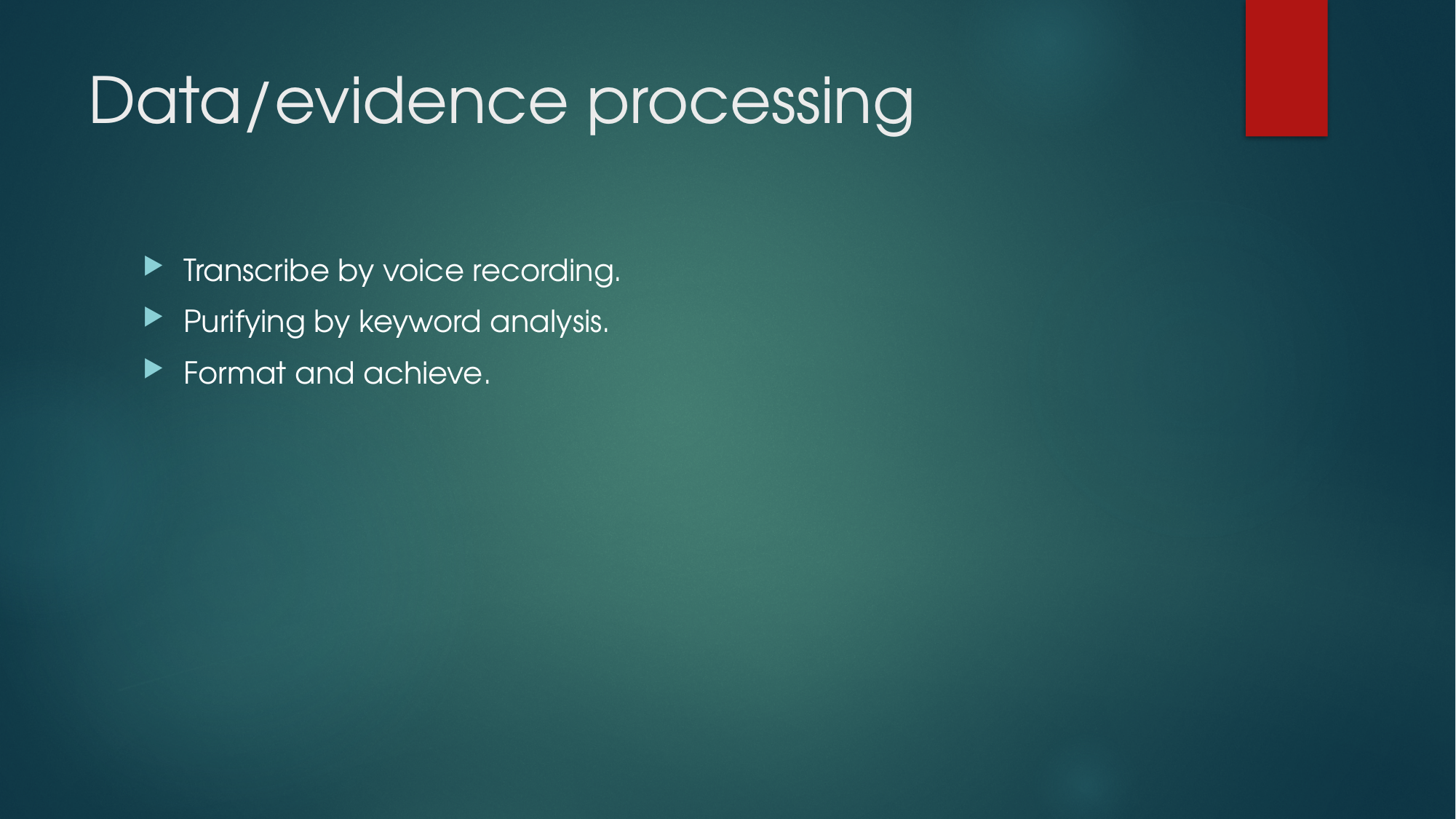

# Data/evidence processing
Transcribe by voice recording.
Purifying by keyword analysis.
Format and achieve.